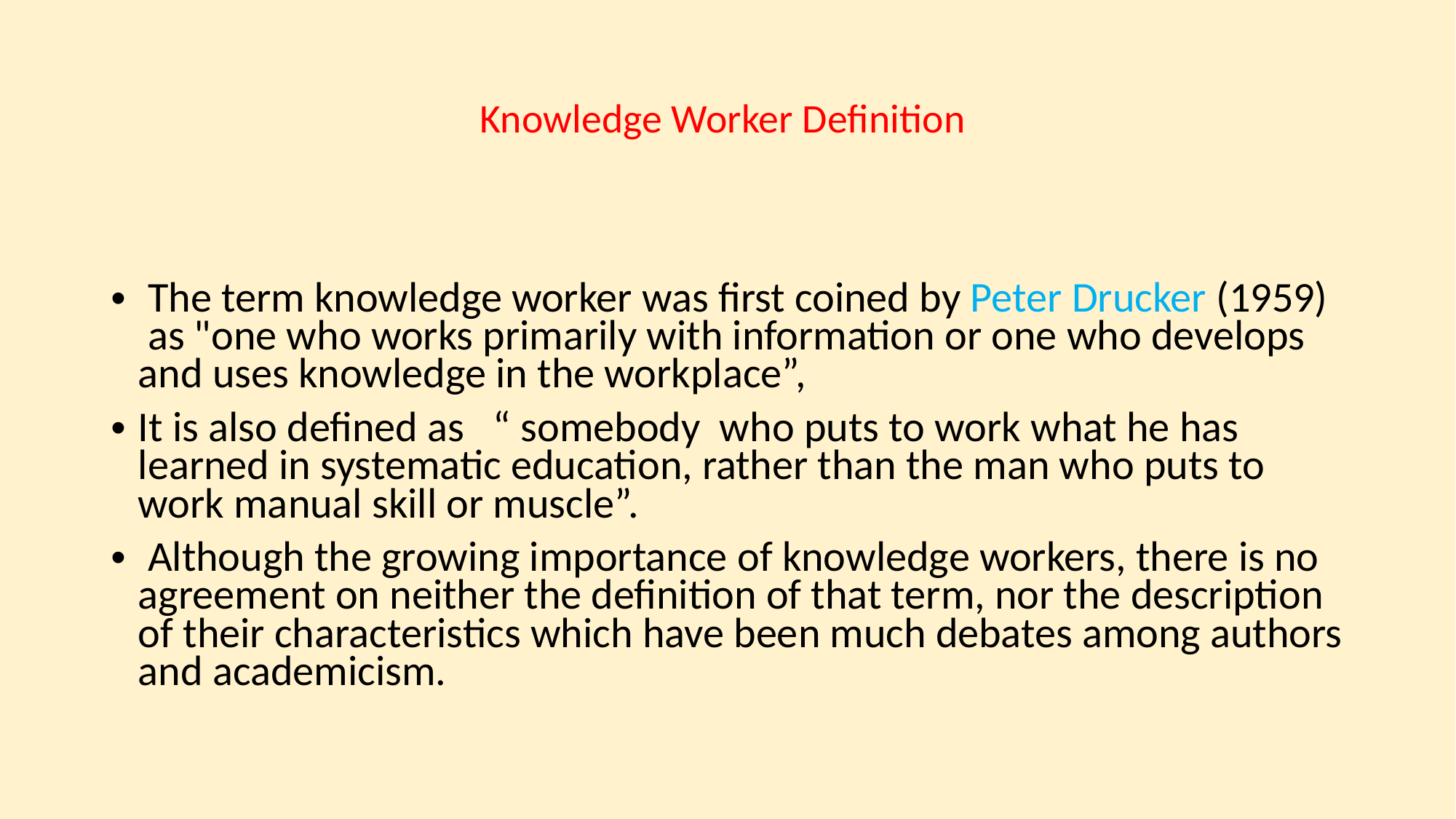

# Knowledge Worker Definition

 The term knowledge worker was first coined by Peter Drucker (1959)   as "one who works primarily with information or one who develops and uses knowledge in the workplace”,
It is also defined as   “ somebody  who puts to work what he has learned in systematic education, rather than the man who puts to work manual skill or muscle”.
 Although the growing importance of knowledge workers, there is no agreement on neither the definition of that term, nor the description of their characteristics which have been much debates among authors and academicism.